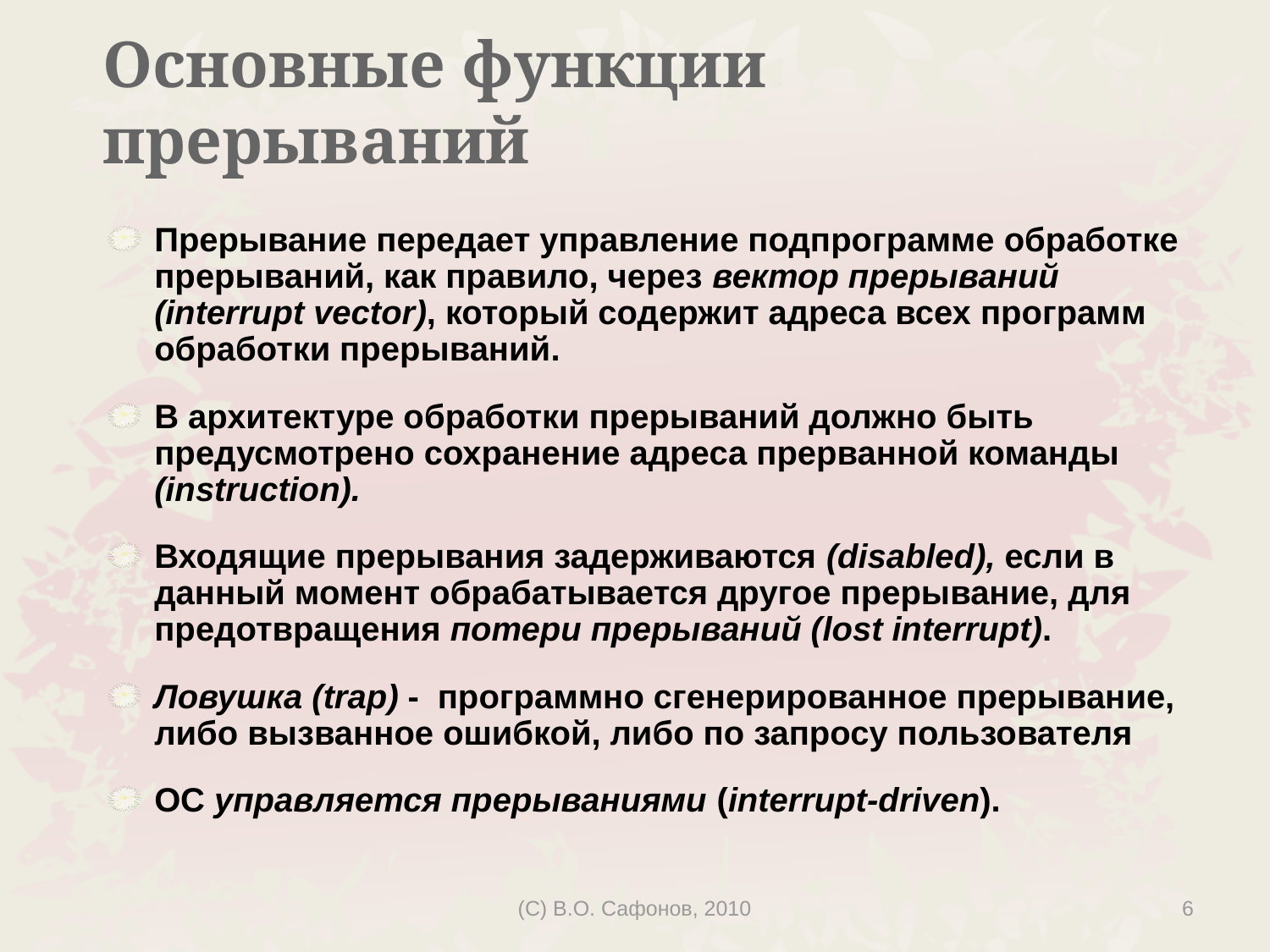

# Основные функции прерываний
Прерывание передает управление подпрограмме обработке прерываний, как правило, через вектор прерываний (interrupt vector), который содержит адреса всех программ обработки прерываний.
В архитектуре обработки прерываний должно быть предусмотрено сохранение адреса прерванной команды (instruction).
Входящие прерывания задерживаются (disabled), если в данный момент обрабатывается другое прерывание, для предотвращения потери прерываний (lost interrupt).
Ловушка (trap) -  программно сгенерированное прерывание, либо вызванное ошибкой, либо по запросу пользователя
ОС управляется прерываниями (interrupt-driven).
(C) В.О. Сафонов, 2010
6